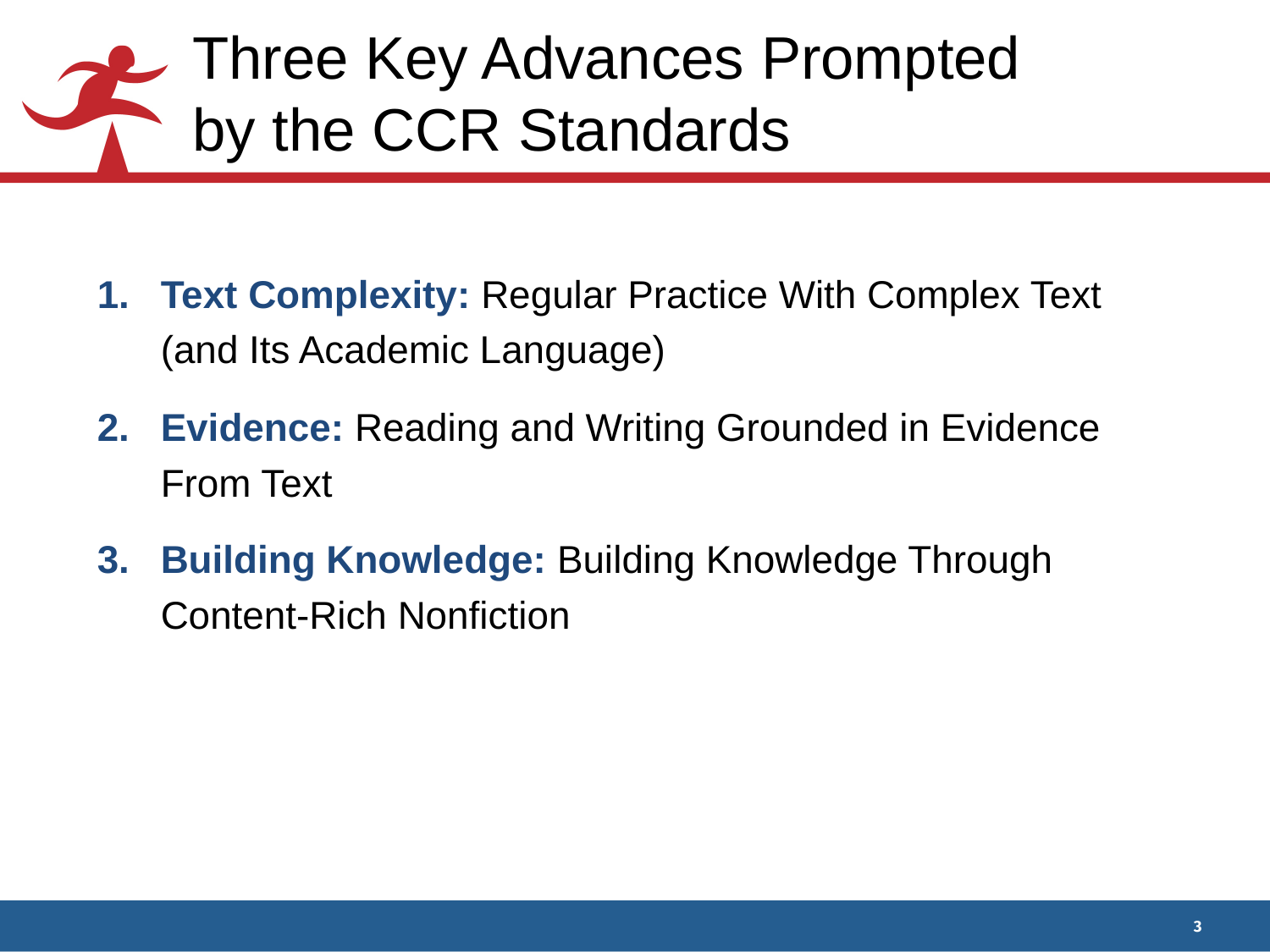

# Three Key Advances Prompted by the CCR Standards
Text Complexity: Regular Practice With Complex Text (and Its Academic Language)
Evidence: Reading and Writing Grounded in Evidence From Text
Building Knowledge: Building Knowledge Through Content-Rich Nonfiction